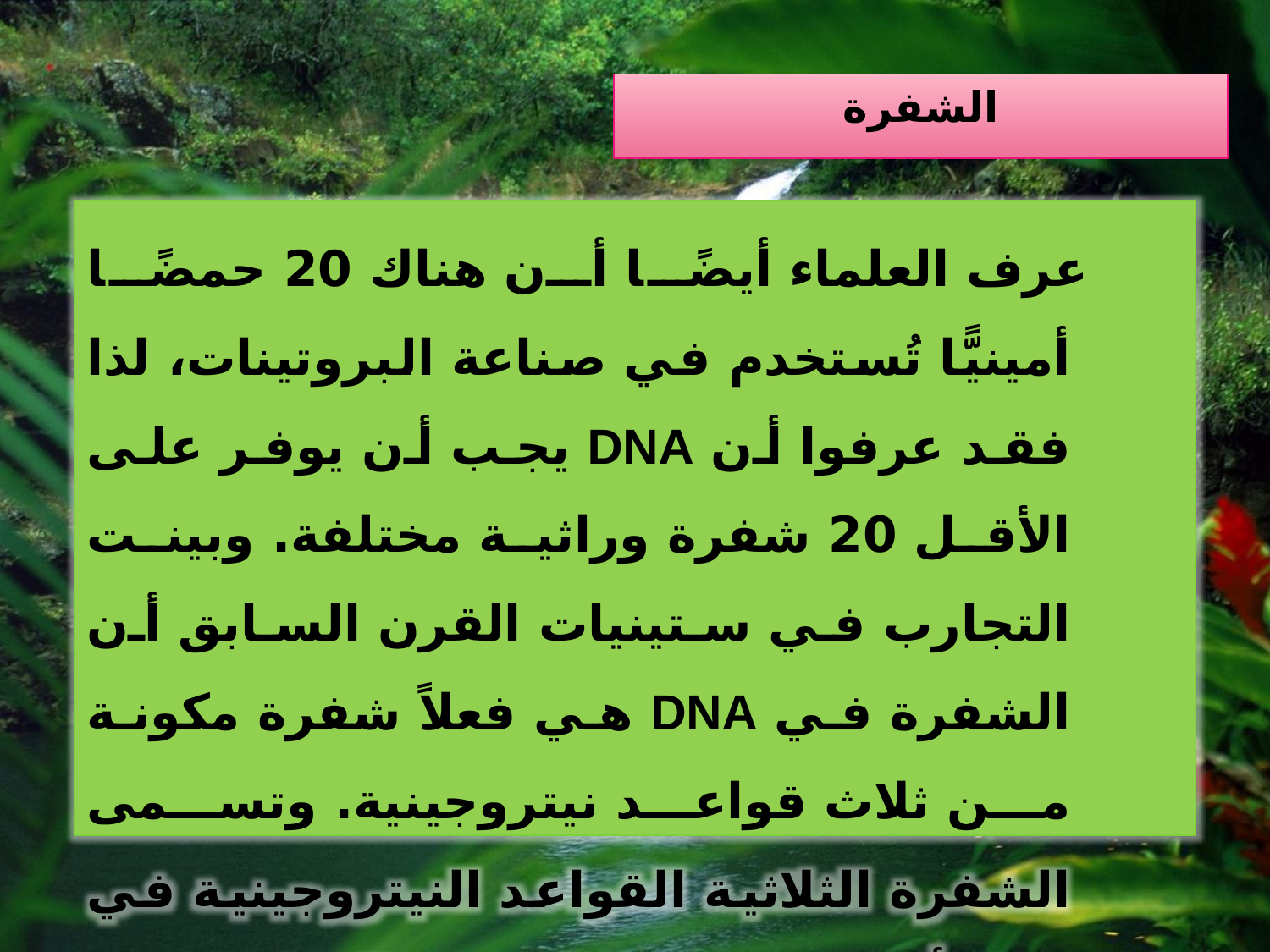

# الشفرة
     عرف العلماء أيضًا أن هناك 20 حمضًا أمينيًّا تُستخدم في صناعة البروتينات، لذا فقد عرفوا أن DNA يجب أن يوفر على الأقل 20 شفرة وراثية مختلفة. وبينت التجارب في ستينيات القرن السابق أن الشفرة في DNA هي فعلاً شفرة مكونة من ثلاث قواعد نيتروجينية. وتسمى الشفرة الثلاثية القواعد النيتروجينية في DNA أو mRNA الشفرة الوراثية (الكودون) codon .